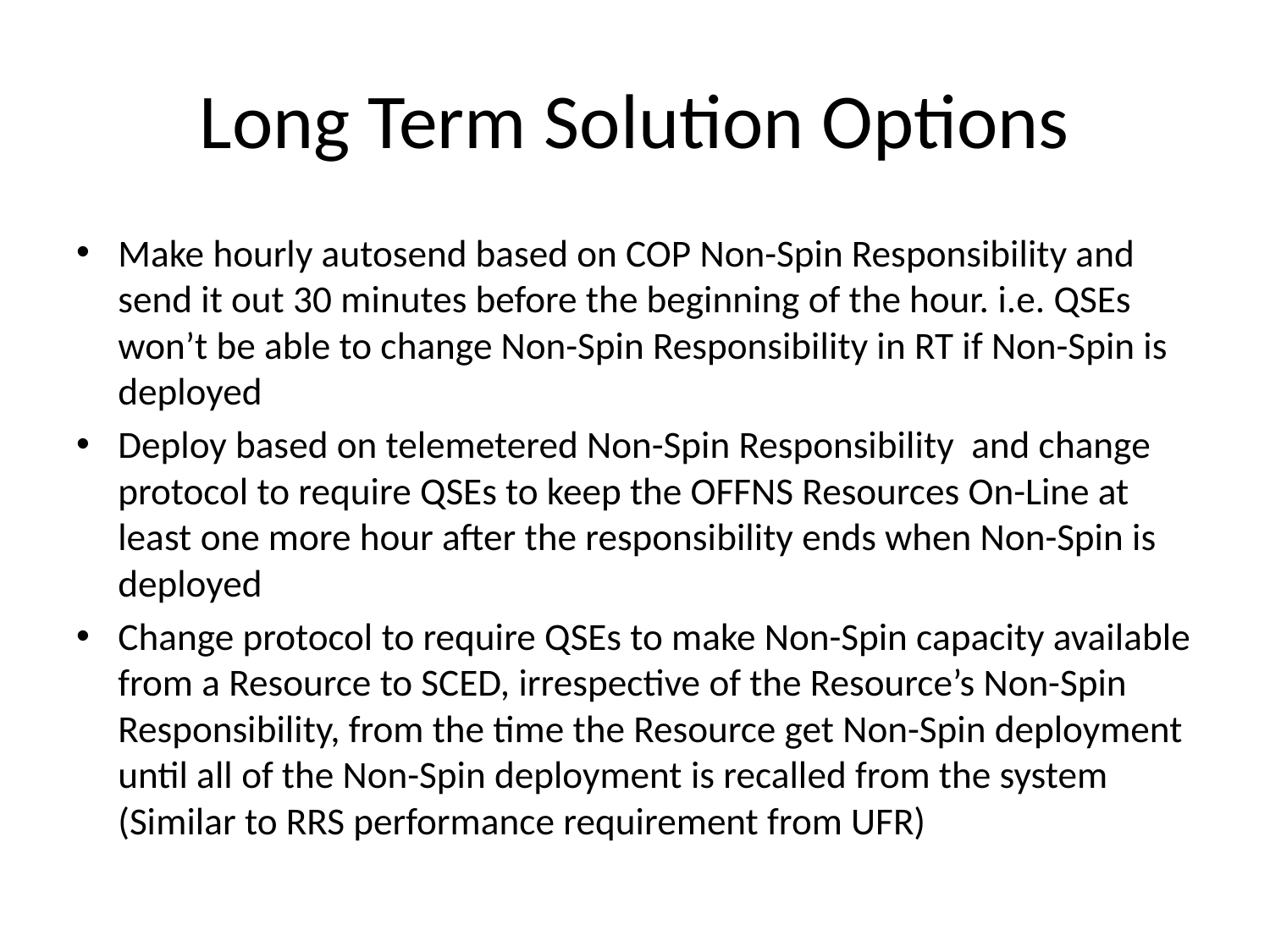

# Long Term Solution Options
Make hourly autosend based on COP Non-Spin Responsibility and send it out 30 minutes before the beginning of the hour. i.e. QSEs won’t be able to change Non-Spin Responsibility in RT if Non-Spin is deployed
Deploy based on telemetered Non-Spin Responsibility  and change protocol to require QSEs to keep the OFFNS Resources On-Line at least one more hour after the responsibility ends when Non-Spin is deployed
Change protocol to require QSEs to make Non-Spin capacity available from a Resource to SCED, irrespective of the Resource’s Non-Spin Responsibility, from the time the Resource get Non-Spin deployment until all of the Non-Spin deployment is recalled from the system  (Similar to RRS performance requirement from UFR)